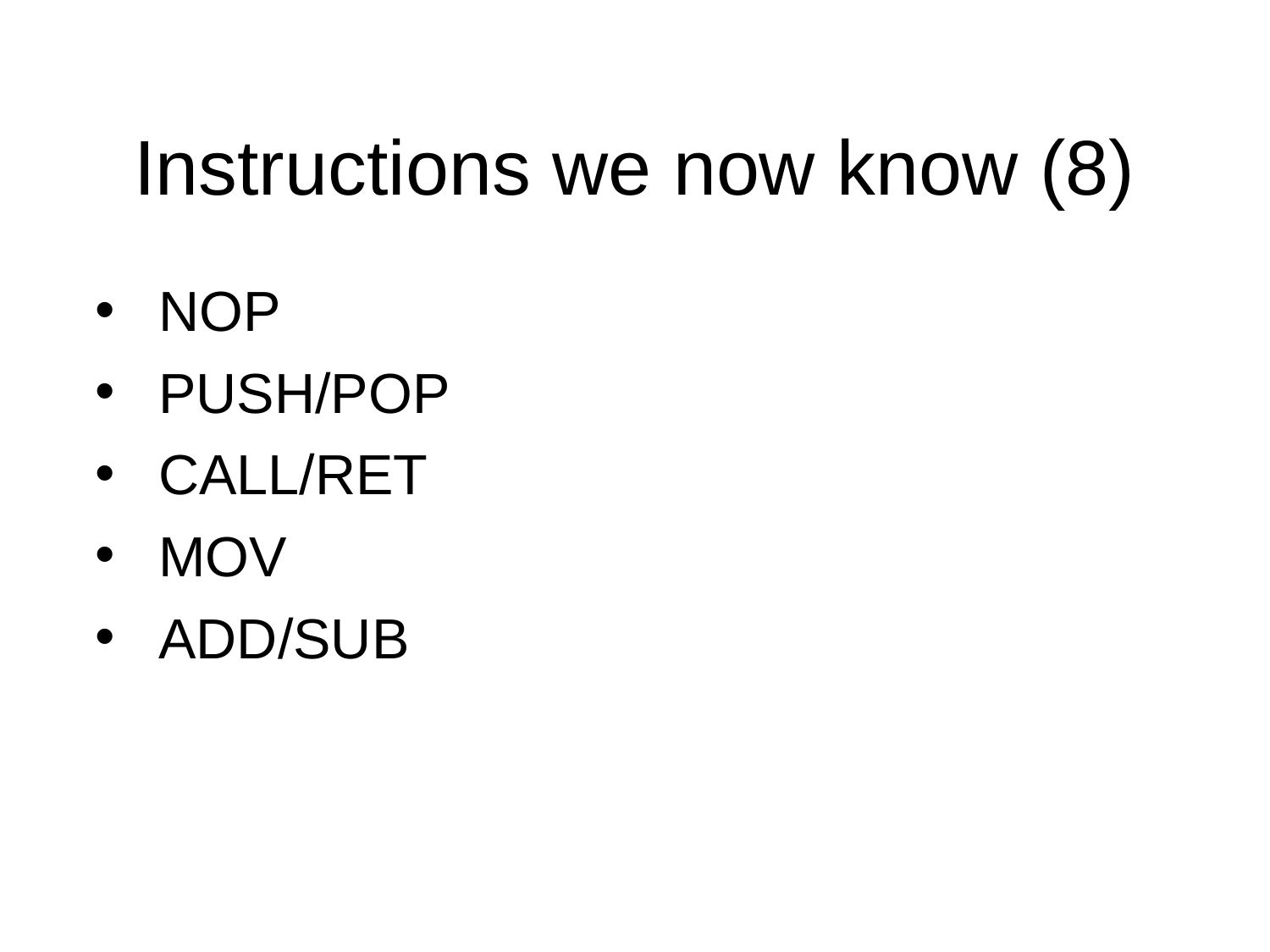

Instructions we now know (8)
NOP
PUSH/POP
CALL/RET
MOV
ADD/SUB